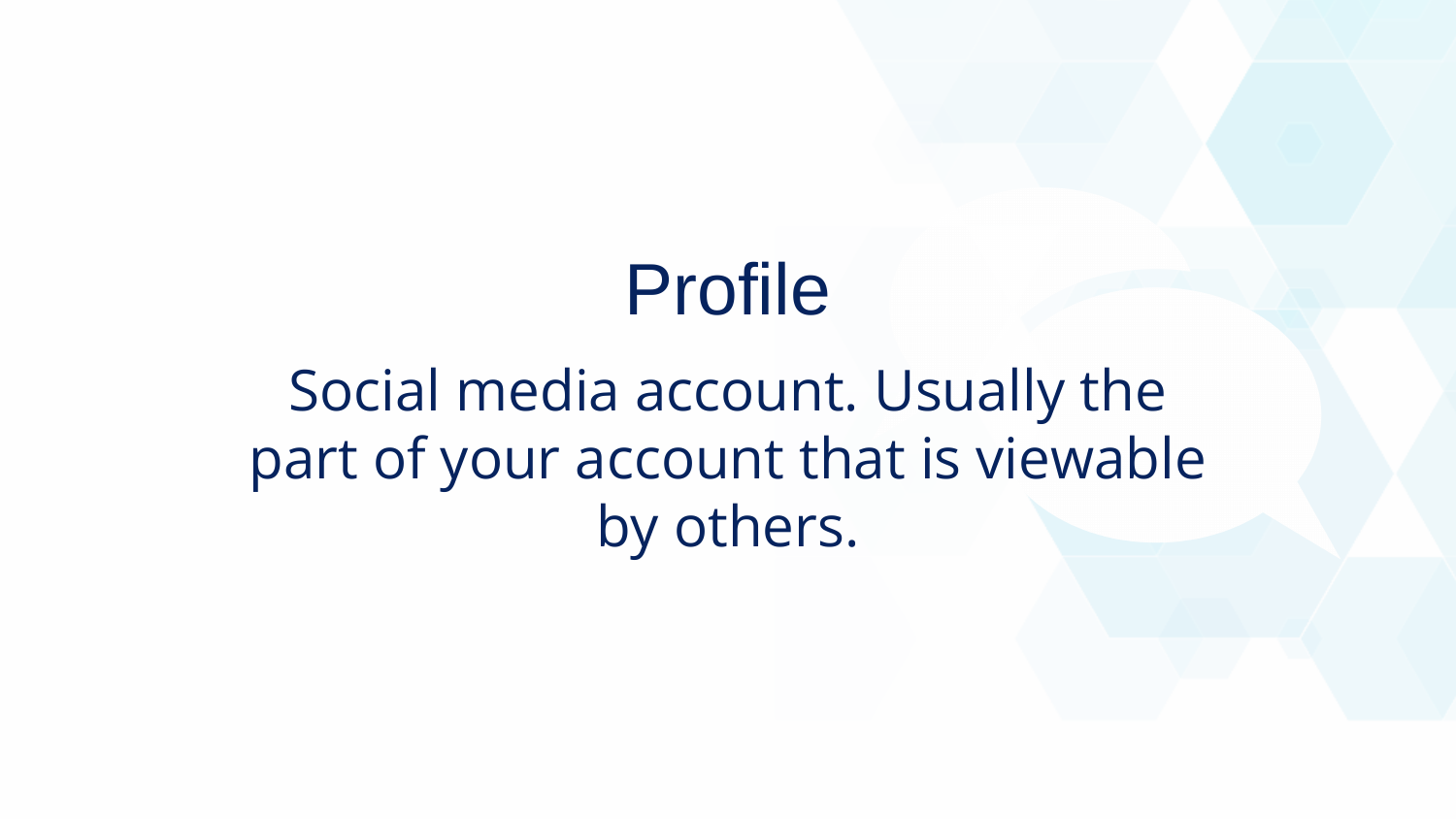

Profile
Social media account. Usually the part of your account that is viewable by others.